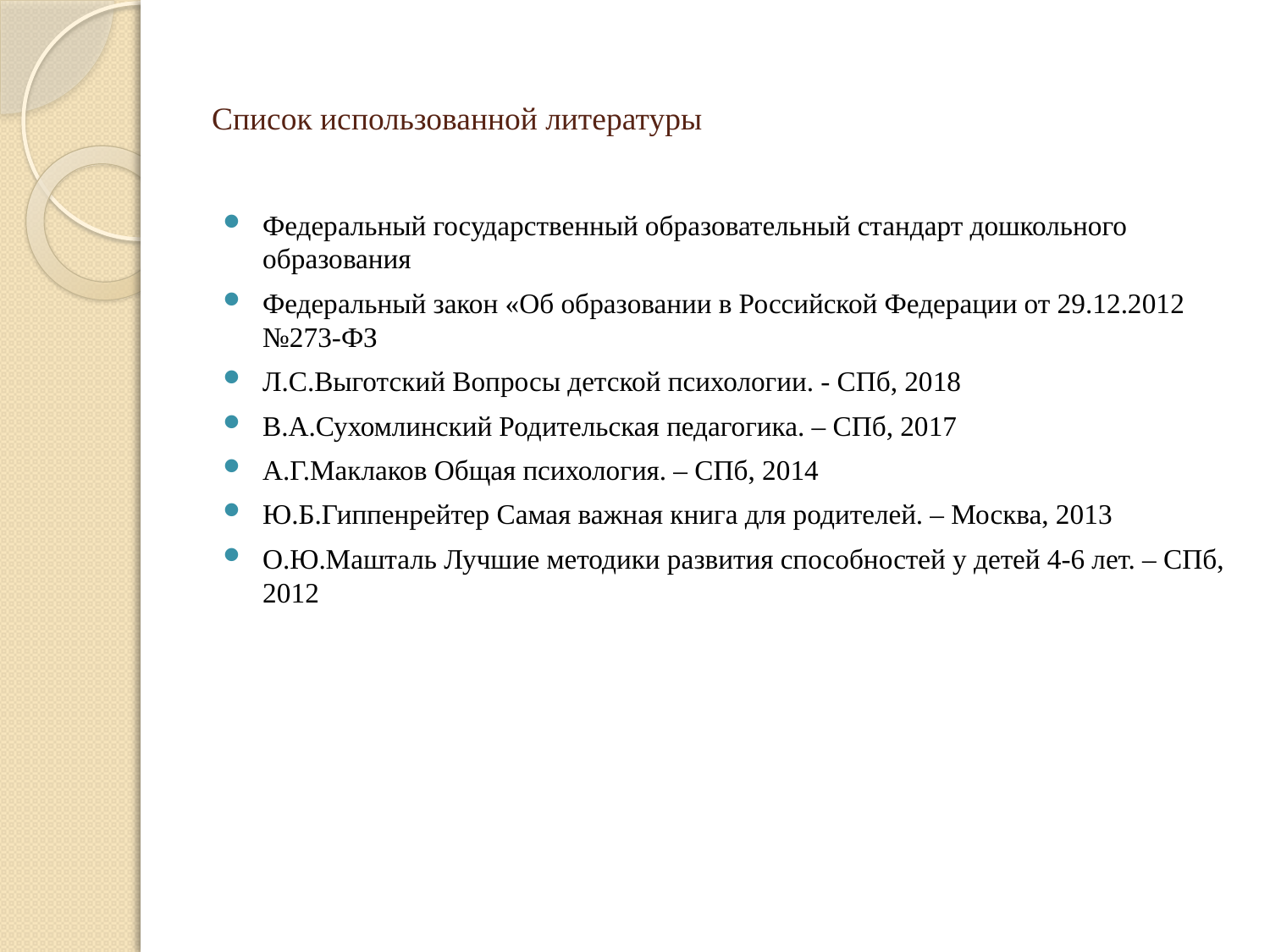

# Список использованной литературы
Федеральный государственный образовательный стандарт дошкольного образования
Федеральный закон «Об образовании в Российской Федерации от 29.12.2012 №273-ФЗ
Л.С.Выготский Вопросы детской психологии. - СПб, 2018
В.А.Сухомлинский Родительская педагогика. – СПб, 2017
А.Г.Маклаков Общая психология. – СПб, 2014
Ю.Б.Гиппенрейтер Самая важная книга для родителей. – Москва, 2013
О.Ю.Машталь Лучшие методики развития способностей у детей 4-6 лет. – СПб, 2012